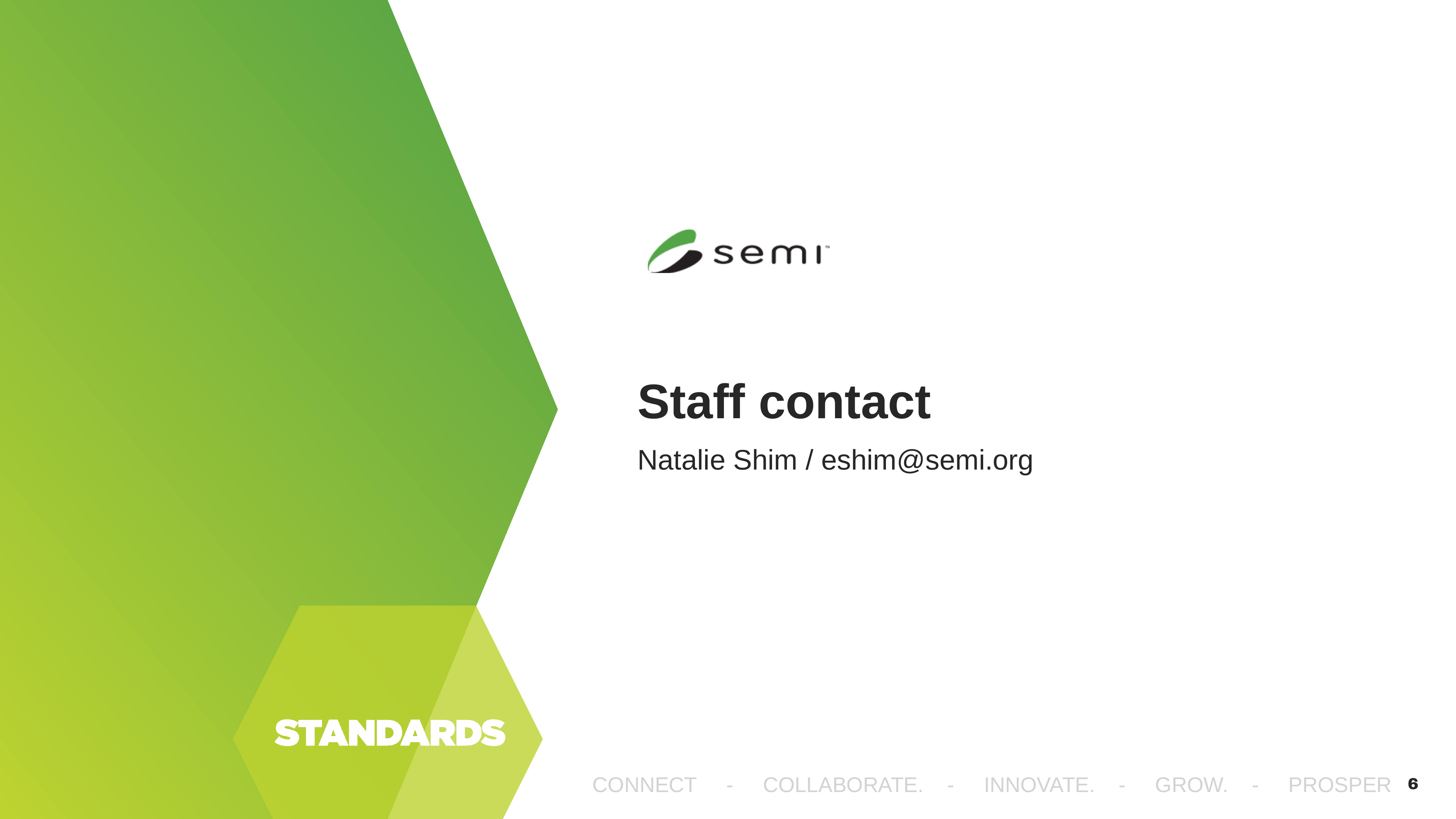

# Staff contact
Natalie Shim / eshim@semi.org